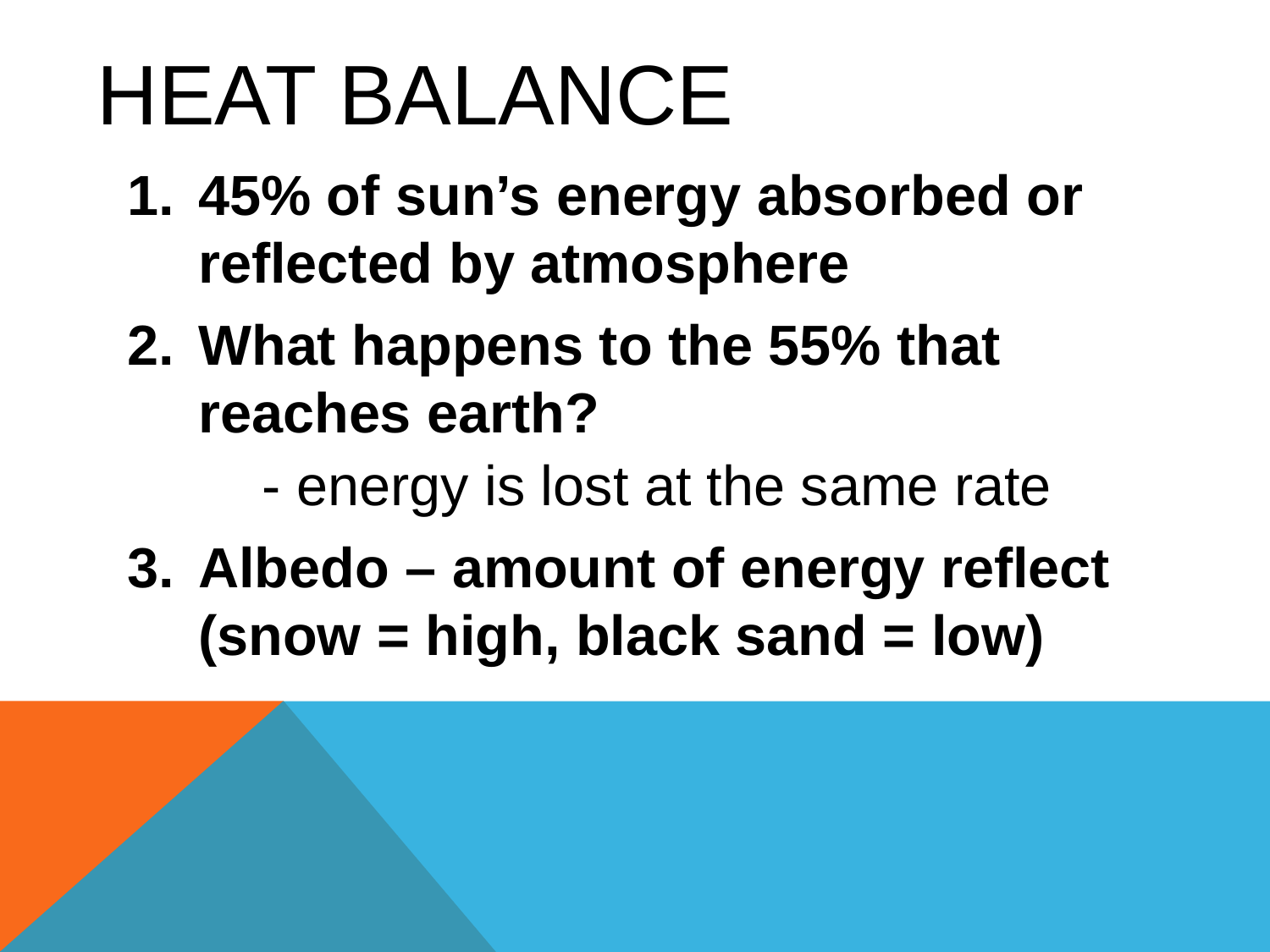

# Heat balance
45% of sun’s energy absorbed or reflected by atmosphere
What happens to the 55% that reaches earth?
	- energy is lost at the same rate
Albedo – amount of energy reflect (snow = high, black sand = low)